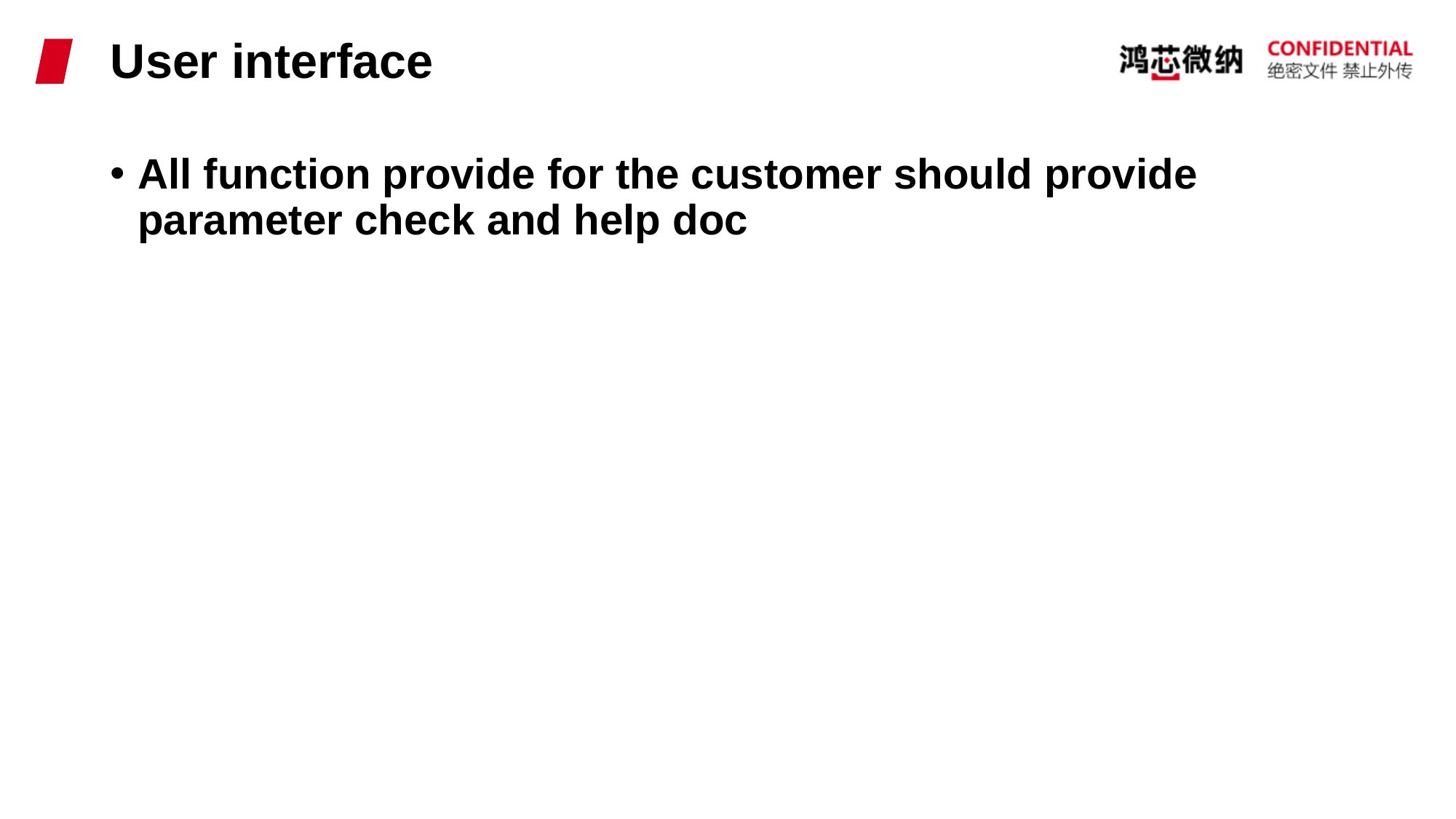

# User interface
All function provide for the customer should provide parameter check and help doc